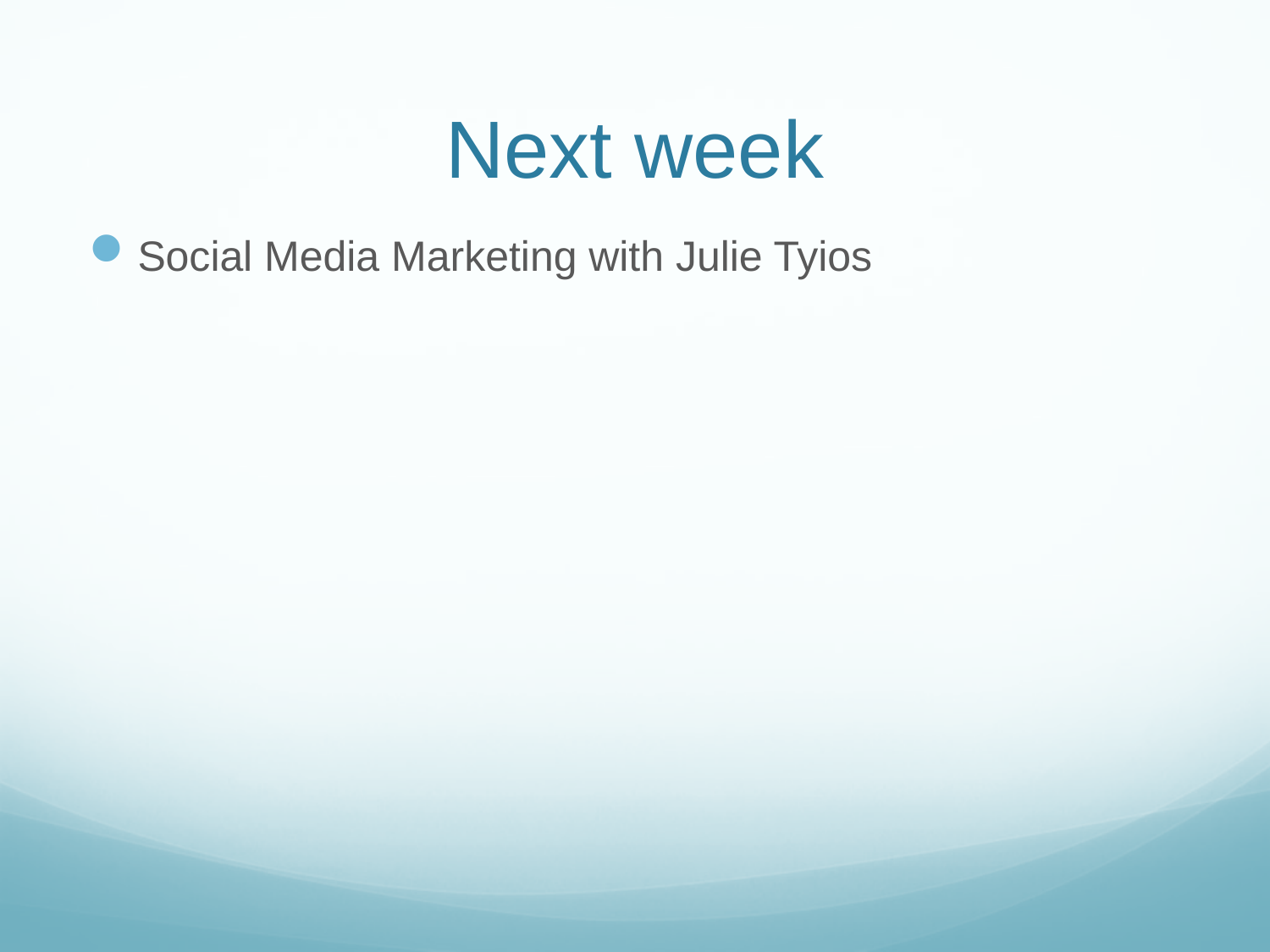

# Next week
Social Media Marketing with Julie Tyios